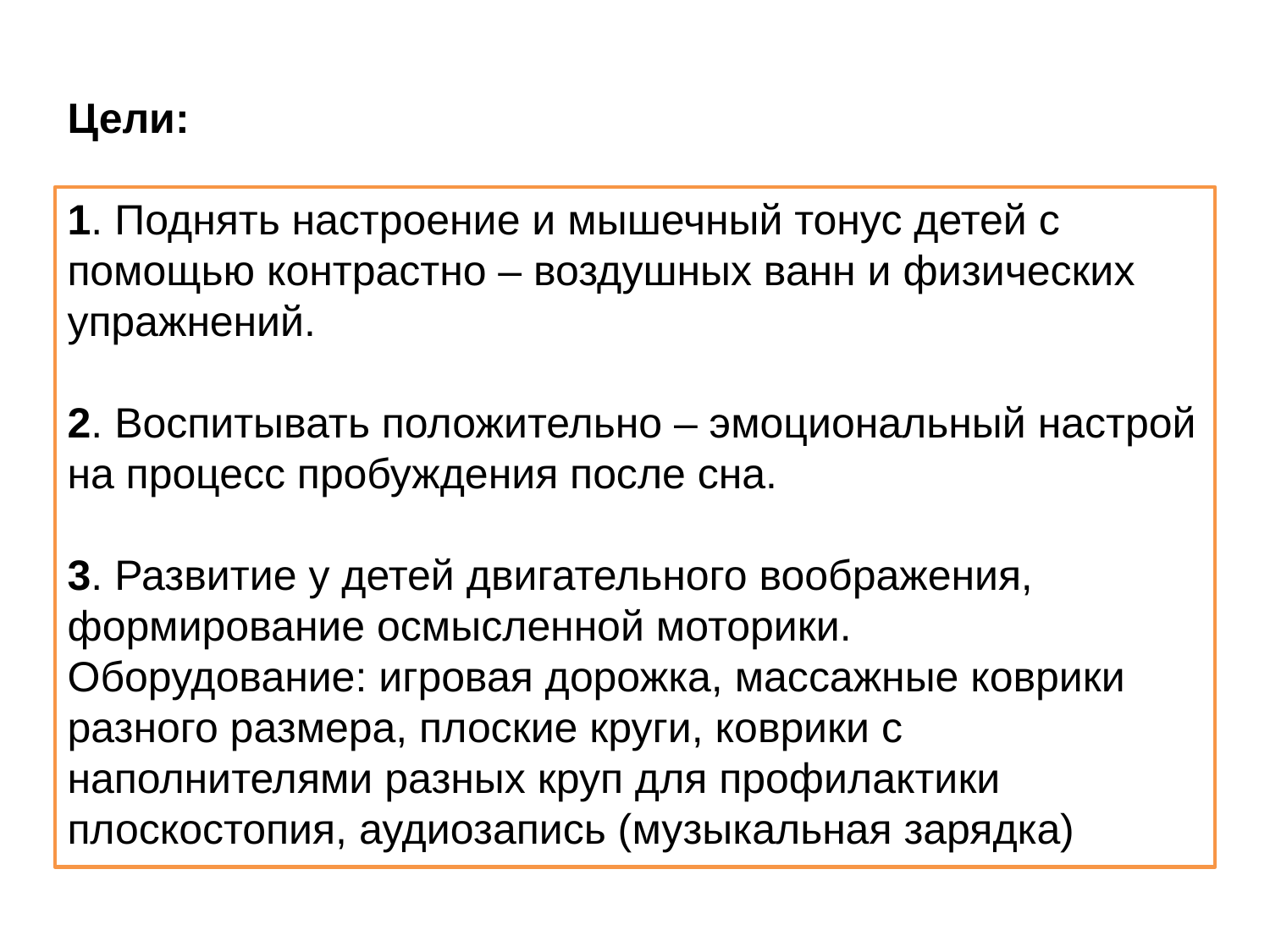

Цели:

1. Поднять настроение и мышечный тонус детей с помощью контрастно – воздушных ванн и физических упражнений.

2. Воспитывать положительно – эмоциональный настрой на процесс пробуждения после сна.

3. Развитие у детей двигательного воображения, формирование осмысленной моторики.
Оборудование: игровая дорожка, массажные коврики разного размера, плоские круги, коврики с наполнителями разных круп для профилактики плоскостопия, аудиозапись (музыкальная зарядка)